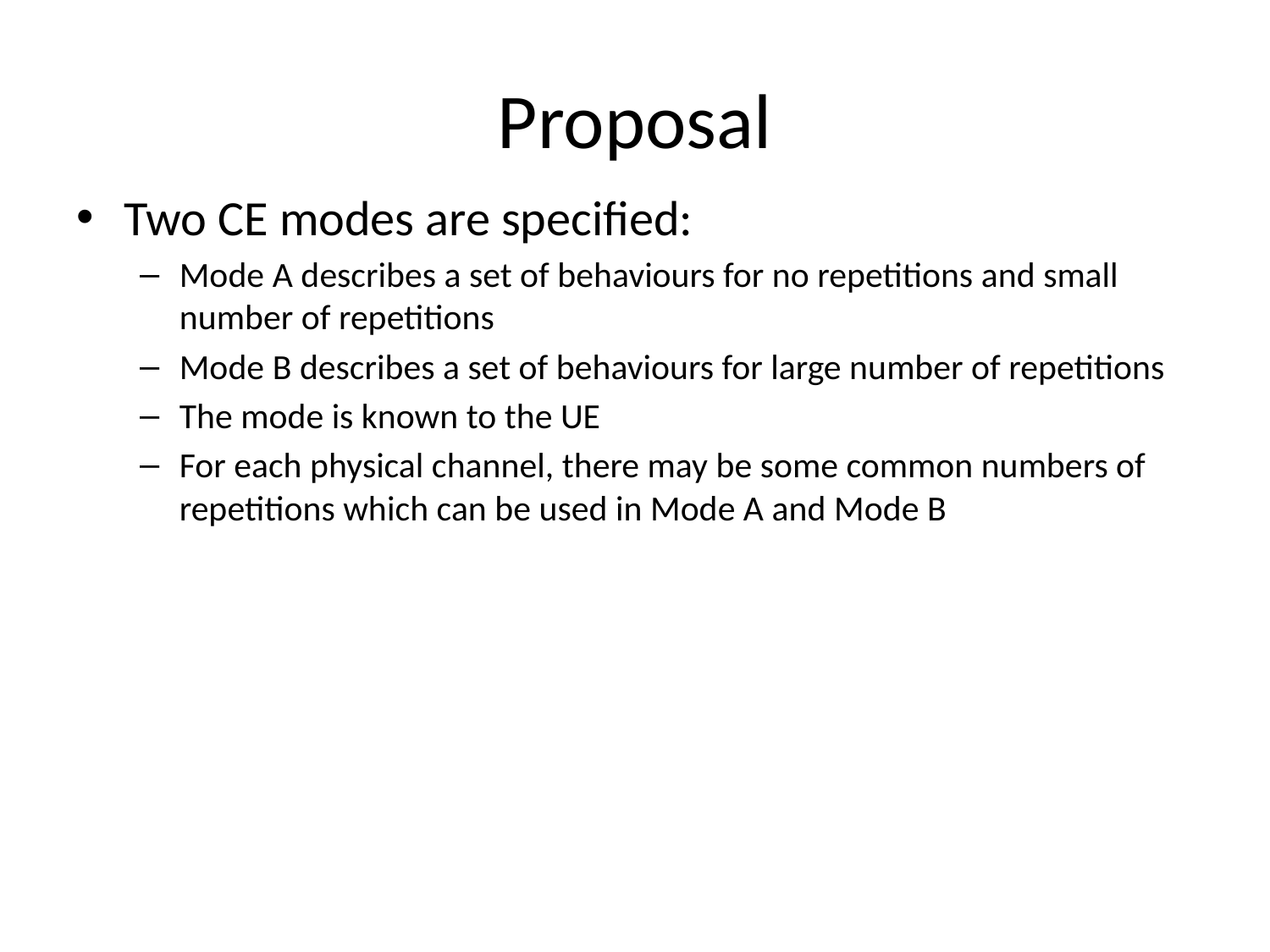

# Proposal
Two CE modes are specified:
Mode A describes a set of behaviours for no repetitions and small number of repetitions
Mode B describes a set of behaviours for large number of repetitions
The mode is known to the UE
For each physical channel, there may be some common numbers of repetitions which can be used in Mode A and Mode B